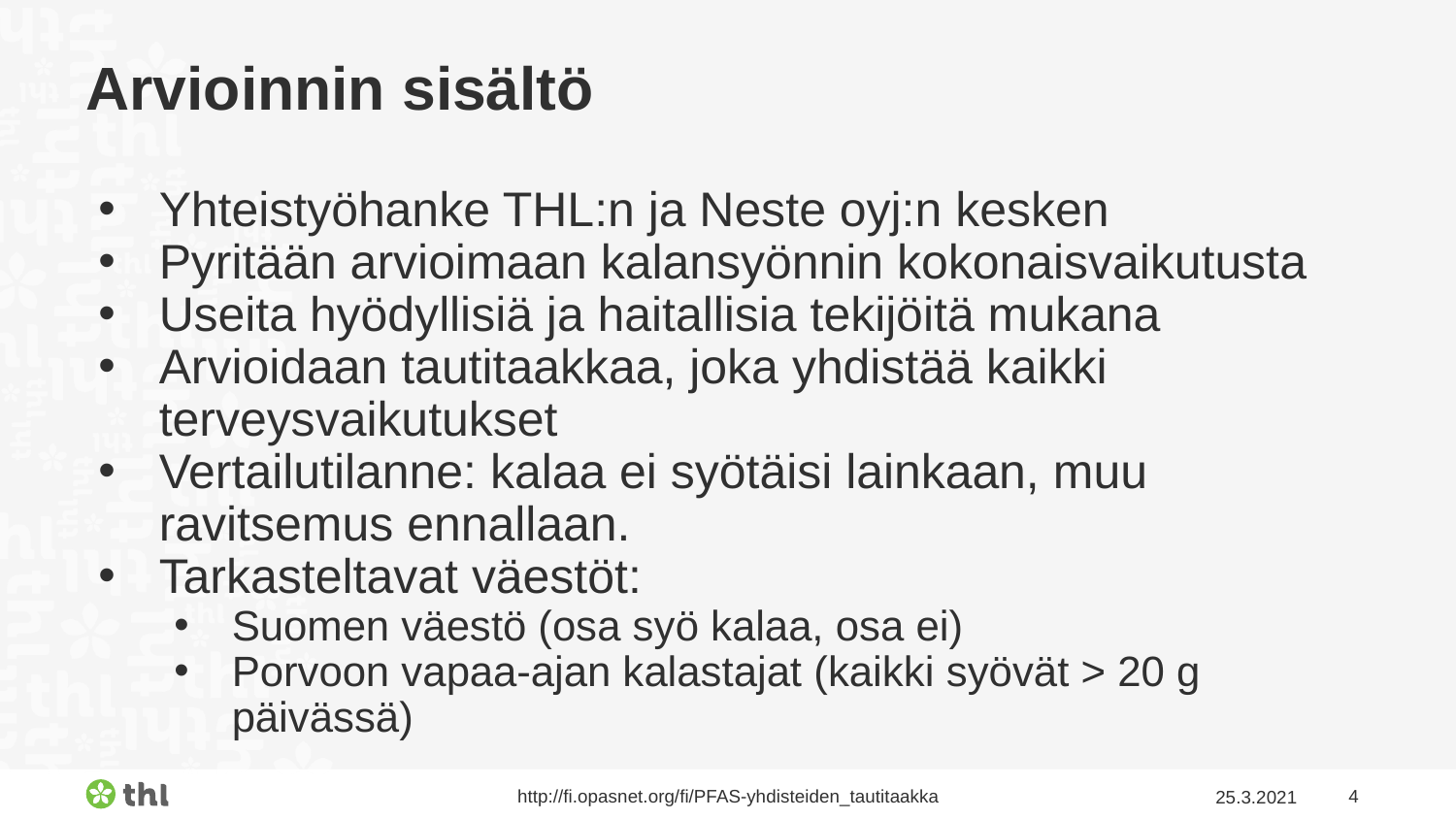

# Arvioinnin sisältö
Yhteistyöhanke THL:n ja Neste oyj:n kesken
Pyritään arvioimaan kalansyönnin kokonaisvaikutusta
Useita hyödyllisiä ja haitallisia tekijöitä mukana
Arvioidaan tautitaakkaa, joka yhdistää kaikki terveysvaikutukset
Vertailutilanne: kalaa ei syötäisi lainkaan, muu ravitsemus ennallaan.
Tarkasteltavat väestöt:
Suomen väestö (osa syö kalaa, osa ei)
Porvoon vapaa-ajan kalastajat (kaikki syövät > 20 g päivässä)

http://fi.opasnet.org/fi/PFAS-yhdisteiden_tautitaakka
25.3.2021
4